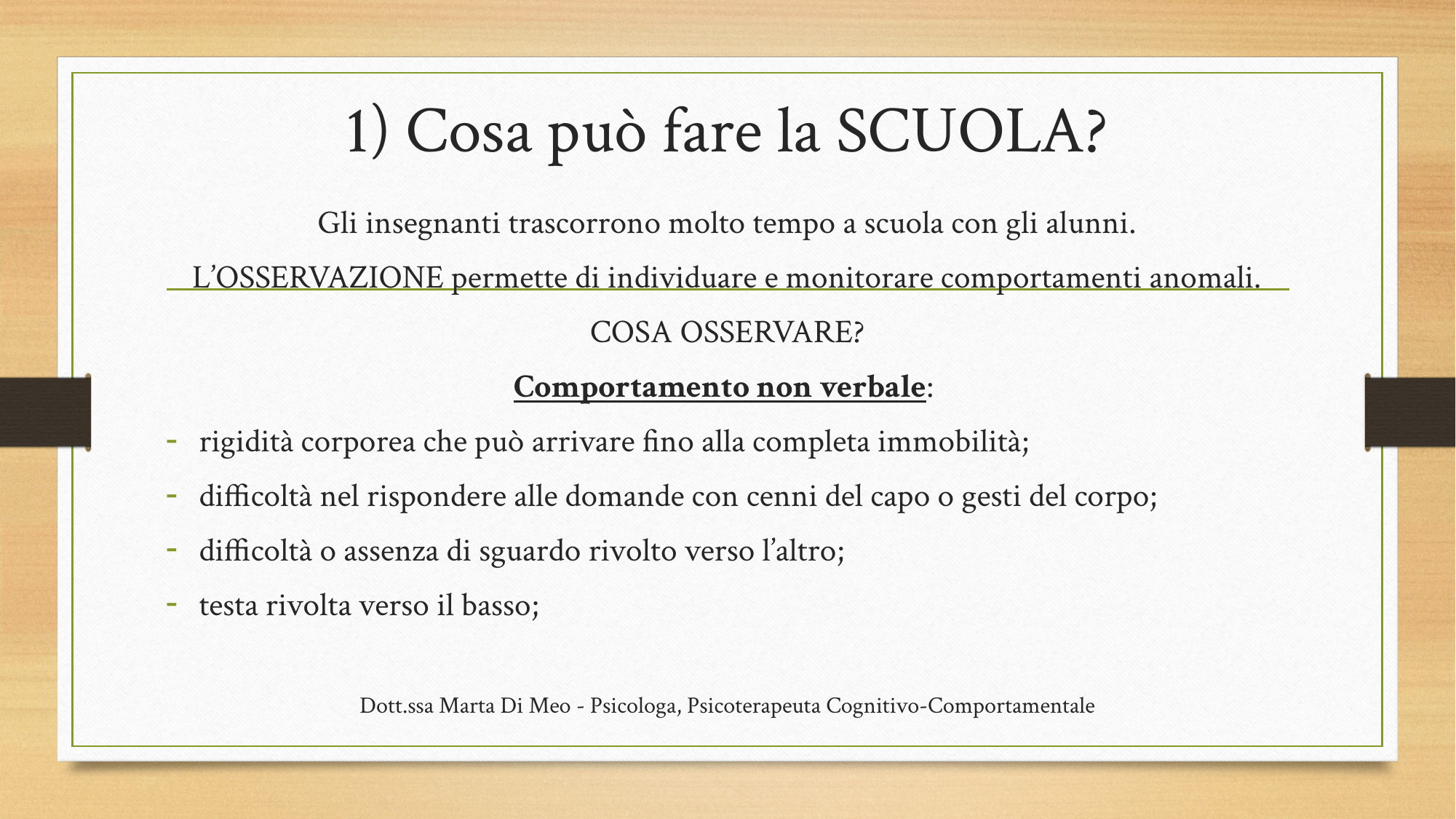

# 1) Cosa può fare la SCUOLA?

Gli insegnanti trascorrono molto tempo a scuola con gli alunni.
L’OSSERVAZIONE permette di individuare e monitorare comportamenti anomali.
COSA OSSERVARE?
Comportamento non verbale:
rigidità corporea che può arrivare fino alla completa immobilità;
difficoltà nel rispondere alle domande con cenni del capo o gesti del corpo;
difficoltà o assenza di sguardo rivolto verso l’altro;
testa rivolta verso il basso;

Dott.ssa Marta Di Meo - Psicologa, Psicoterapeuta Cognitivo-Comportamentale